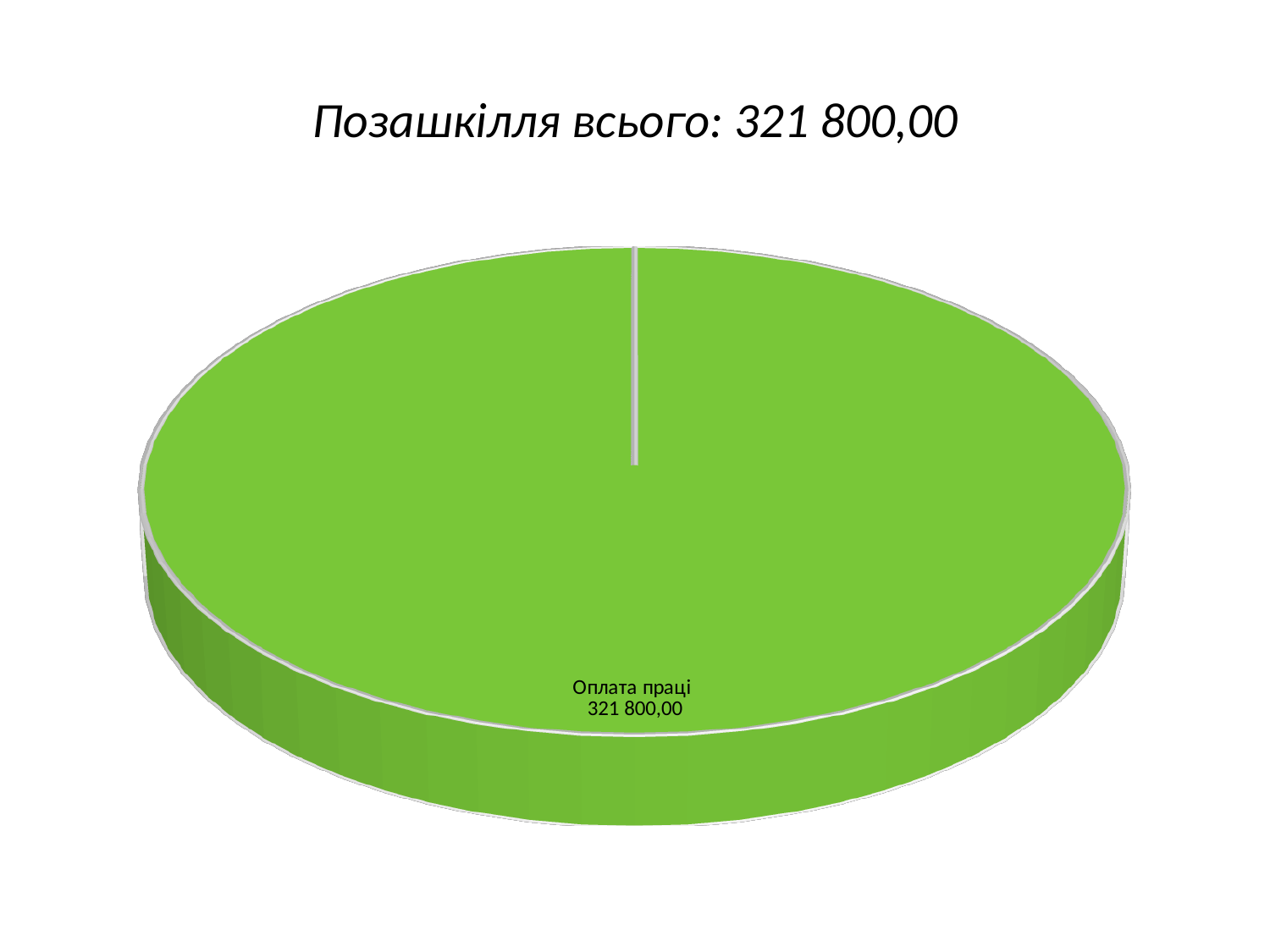

# Позашкілля всього: 321 800,00

[unsupported chart]